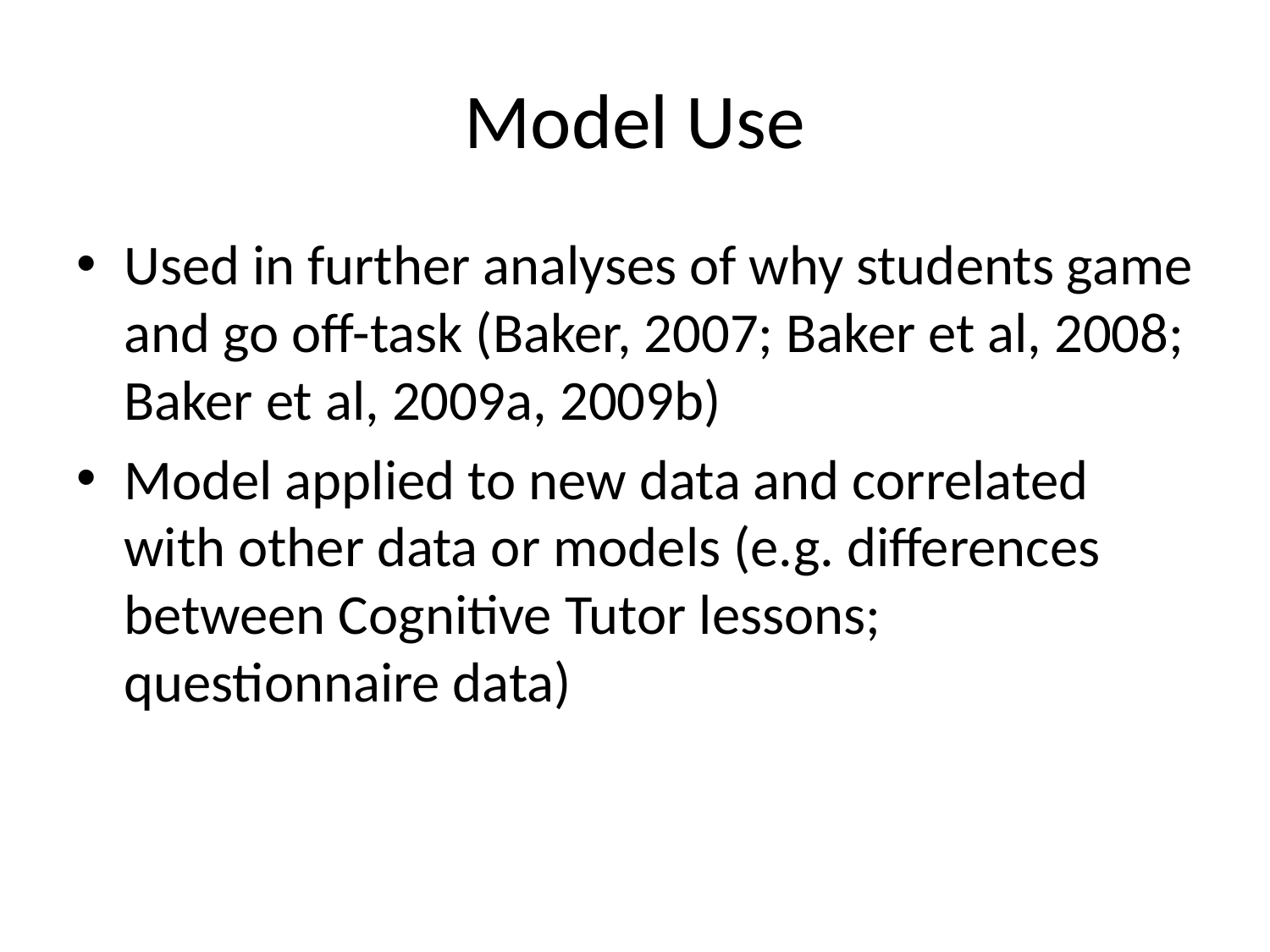

# Model Use
Used in further analyses of why students game and go off-task (Baker, 2007; Baker et al, 2008; Baker et al, 2009a, 2009b)
Model applied to new data and correlated with other data or models (e.g. differences between Cognitive Tutor lessons; questionnaire data)